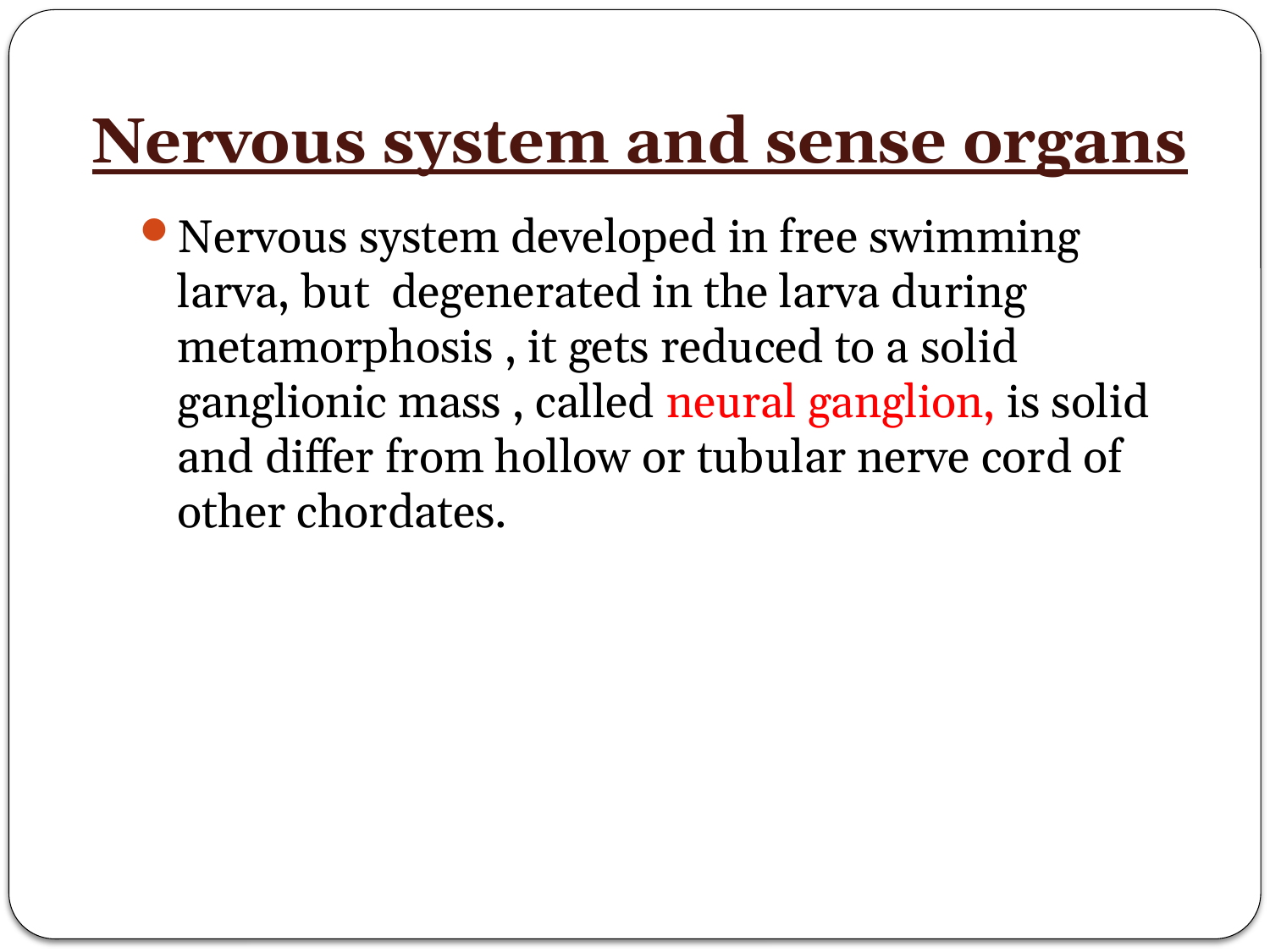

# Nervous system and sense organs
Nervous system developed in free swimming larva, but  degenerated in the larva during metamorphosis , it gets reduced to a solid ganglionic mass , called neural ganglion, is solid and differ from hollow or tubular nerve cord of other chordates.